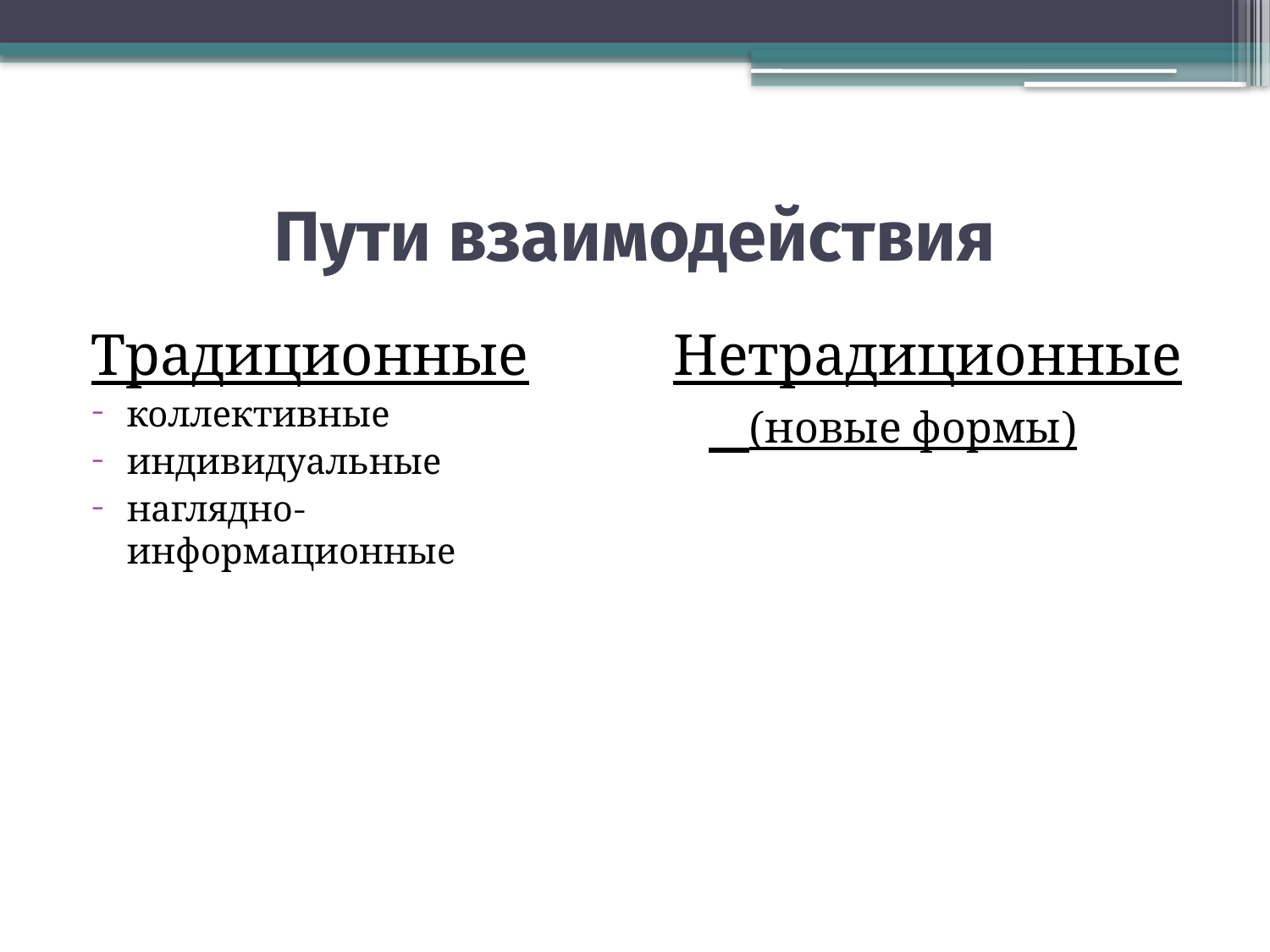

# Пути взаимодействия
Традиционные
коллективные
индивидуальные
наглядно-информационные
Нетрадиционные    (новые формы)